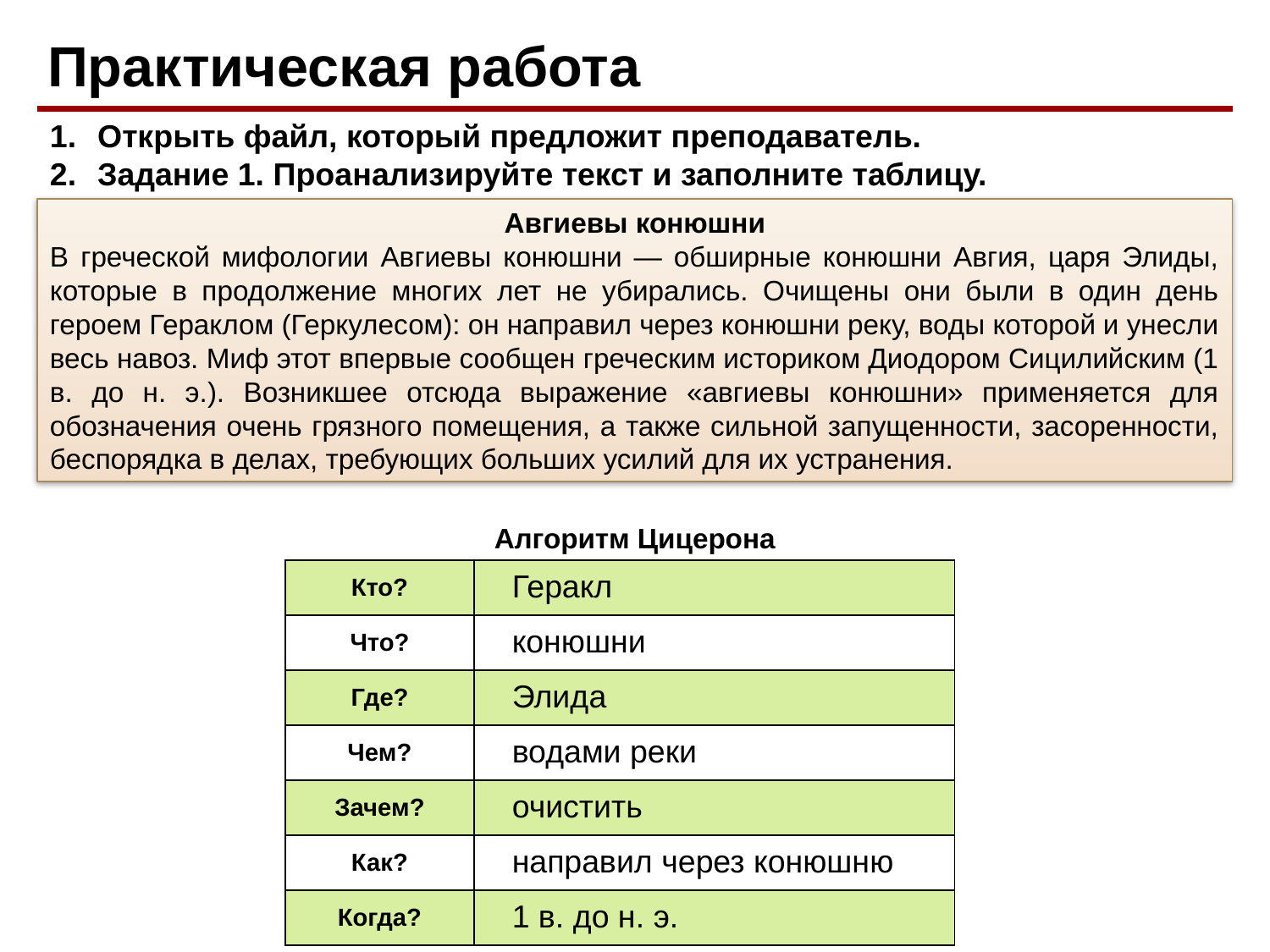

Практическая работа
Открыть файл, который предложит преподаватель.
Задание 1. Проанализируйте текст и заполните таблицу.
Авгиевы конюшни
В греческой мифологии Авгиевы конюшни — обширные конюшни Авгия, царя Элиды, которые в продолжение многих лет не убирались. Очищены они были в один день героем Гераклом (Геркулесом): он направил через конюшни реку, воды которой и унесли весь навоз. Миф этот впервые сообщен греческим историком Диодором Сицилийским (1 в. до н. э.). Возникшее отсюда выражение «авгиевы конюшни» применяется для обозначения очень грязного помещения, а также сильной запущенности, засоренности, беспорядка в делах, требующих больших усилий для их устранения.
Алгоритм Цицерона
| Кто? |  |
| --- | --- |
| Что? |  |
| Где? |  |
| Чем? |  |
| Зачем? |  |
| Как? |  |
| Когда? |  |
Геракл
конюшни
Элида
водами реки
очистить
направил через конюшню
1 в. до н. э.